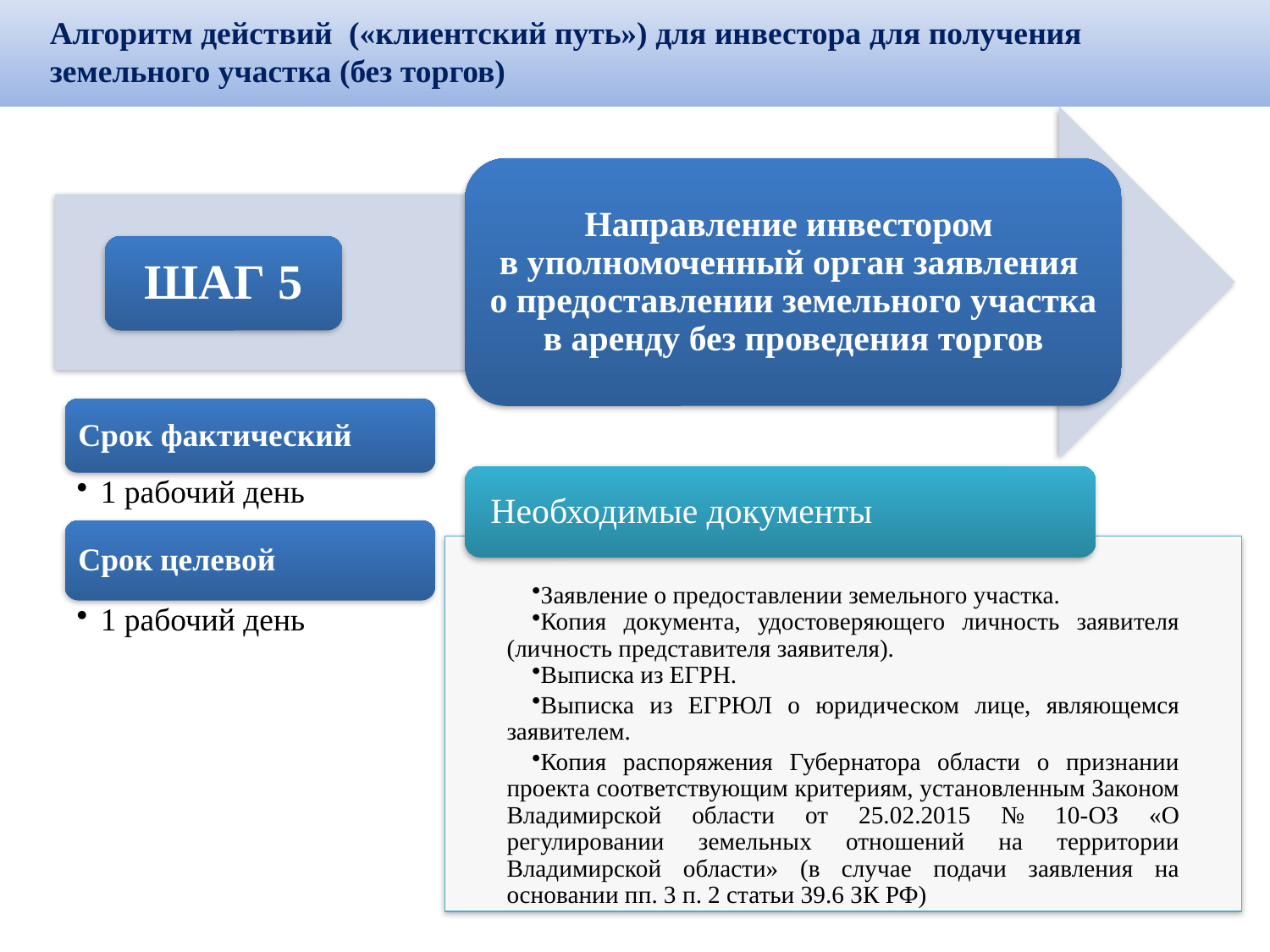

# Алгоритм действий  («клиентский путь») для инвестора для получения земельного участка (без торгов)
ШАГ 5
Направление инвестором
в уполномоченный орган заявления
о предоставлении земельного участка в аренду без проведения торгов
Срок фактический
1 рабочий день
Срок целевой
1 рабочий день
Заявление о предоставлении земельного участка.
Копия документа, удостоверяющего личность заявителя (личность представителя заявителя).
Выписка из ЕГРН.
Выписка из ЕГРЮЛ о юридическом лице, являющемся заявителем.
Копия распоряжения Губернатора области о признании проекта соответствующим критериям, установленным Законом Владимирской области от 25.02.2015 № 10-ОЗ «О регулировании земельных отношений на территории Владимирской области» (в случае подачи заявления на основании пп. 3 п. 2 статьи 39.6 ЗК РФ)
Необходимые документы